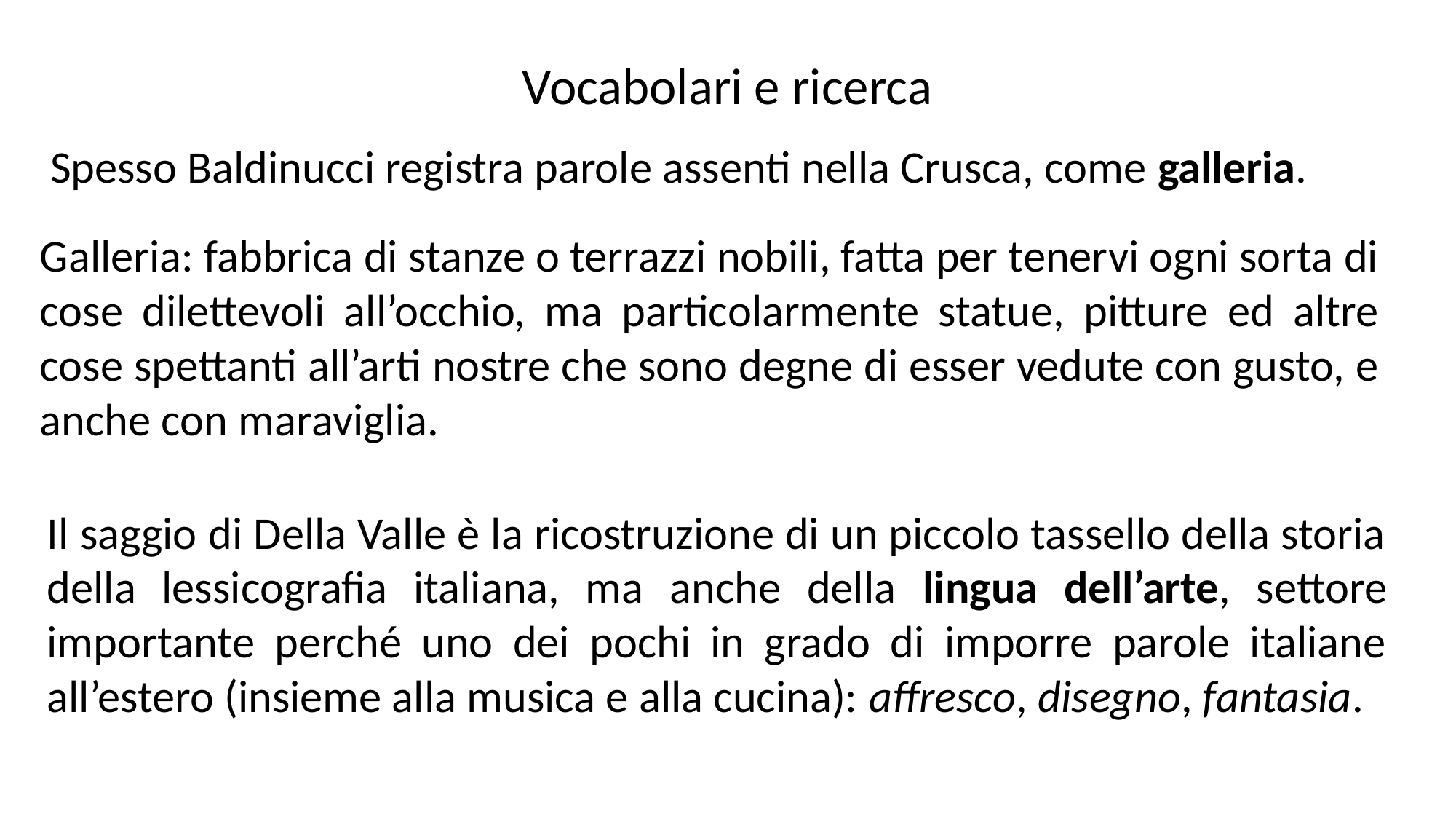

# Vocabolari e ricerca
 Spesso Baldinucci registra parole assenti nella Crusca, come galleria.
Galleria: fabbrica di stanze o terrazzi nobili, fatta per tenervi ogni sorta di cose dilettevoli all’occhio, ma particolarmente statue, pitture ed altre cose spettanti all’arti nostre che sono degne di esser vedute con gusto, e anche con maraviglia.
Il saggio di Della Valle è la ricostruzione di un piccolo tassello della storia della lessicografia italiana, ma anche della lingua dell’arte, settore importante perché uno dei pochi in grado di imporre parole italiane all’estero (insieme alla musica e alla cucina): affresco, disegno, fantasia.